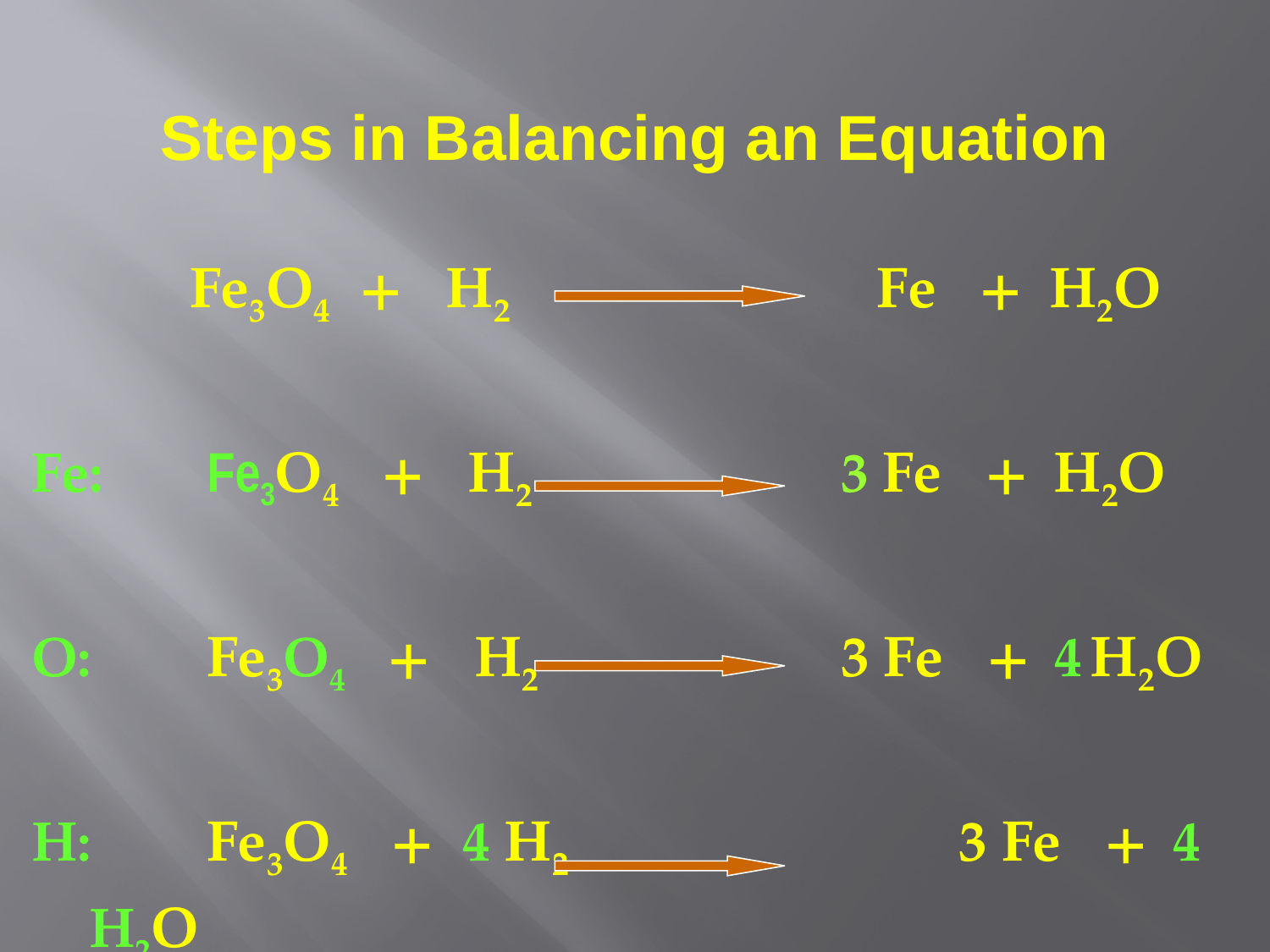

# Steps in Balancing an Equation
           Fe3O4  +   H2	                      Fe   +   H2O

Fe:	Fe3O4   +   H2	                    3 Fe   +   H2O

O:	Fe3O4   +   H2	                    3 Fe   +   4 H2O

H: 	Fe3O4   +  4 H2	                    3 Fe   +   4 H2O